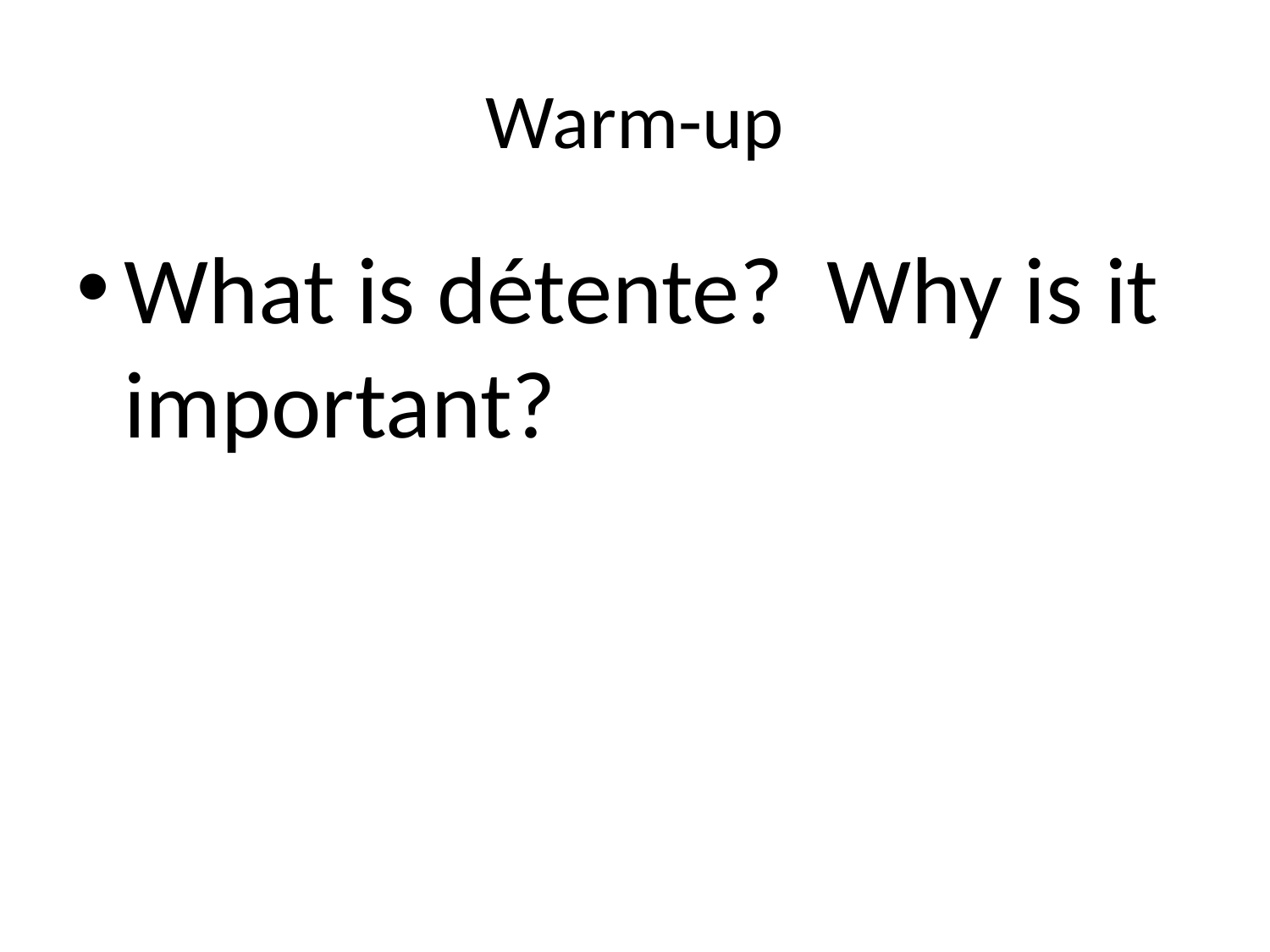

# Warm-up
What is détente?  Why is it important?